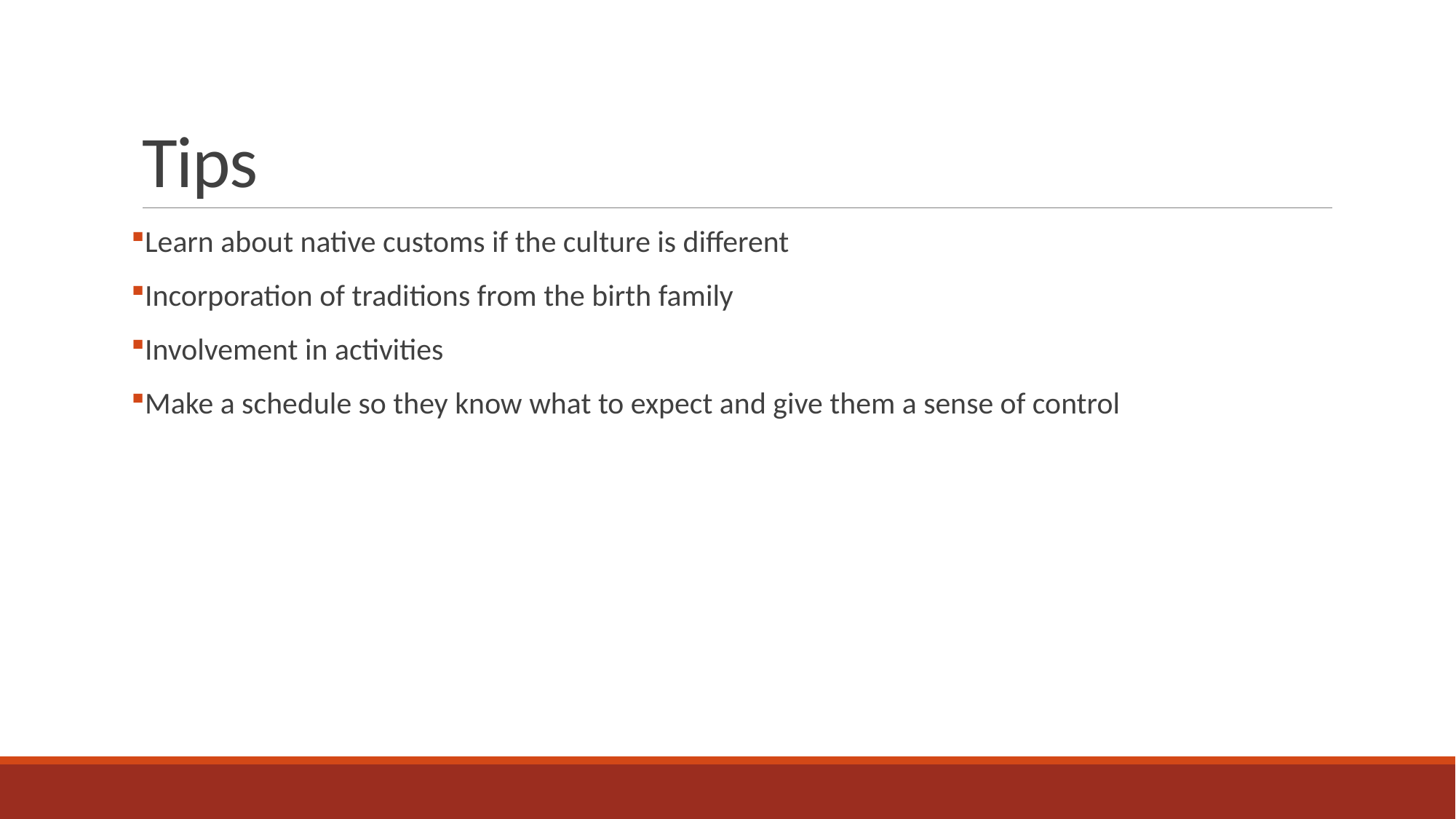

# Tips
Learn about native customs if the culture is different
Incorporation of traditions from the birth family
Involvement in activities
Make a schedule so they know what to expect and give them a sense of control